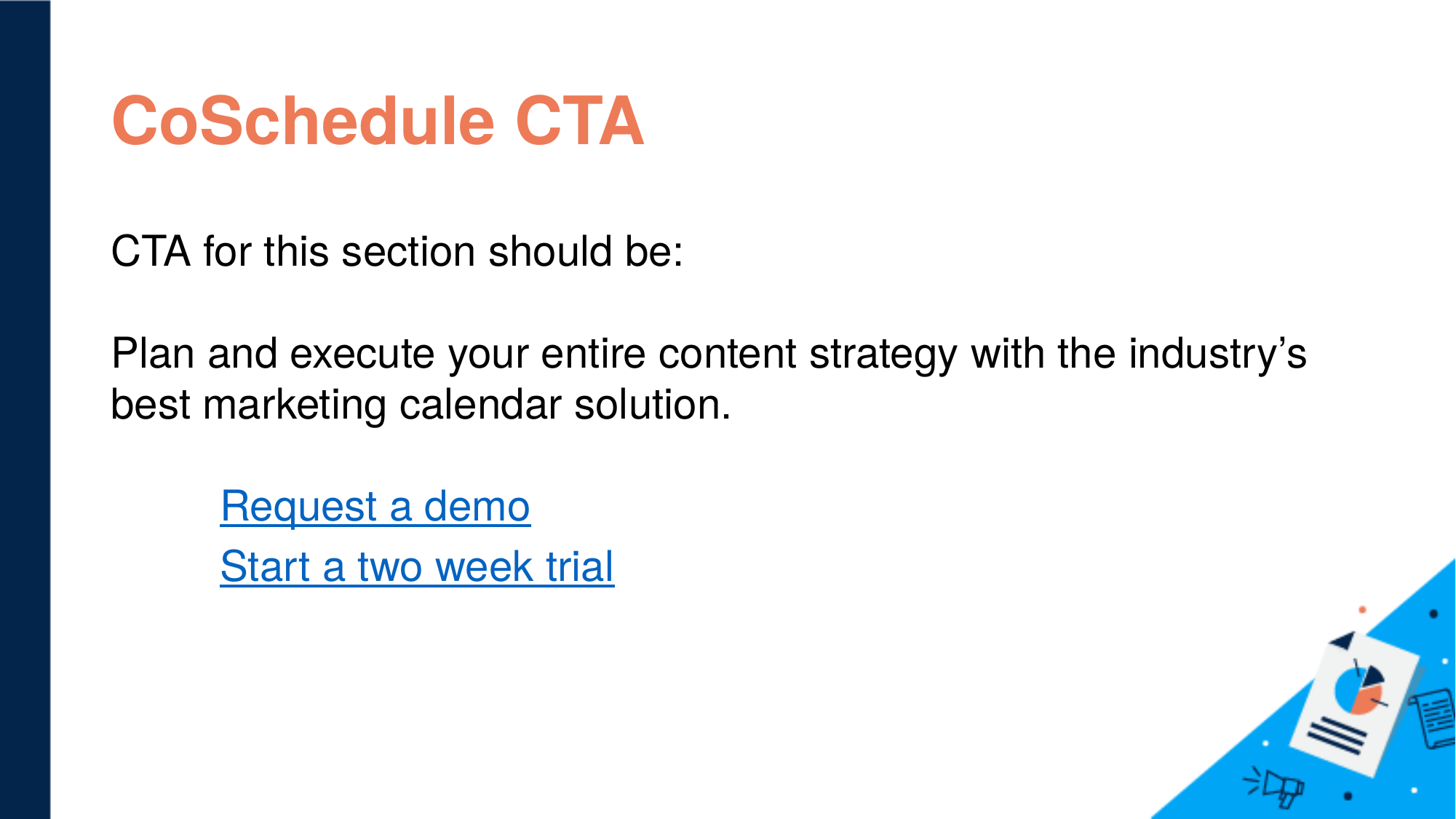

# CoSchedule CTA
CTA for this section should be:

Plan and execute your entire content strategy with the industry’s best marketing calendar solution.

	Request a demo
	Start a two week trial